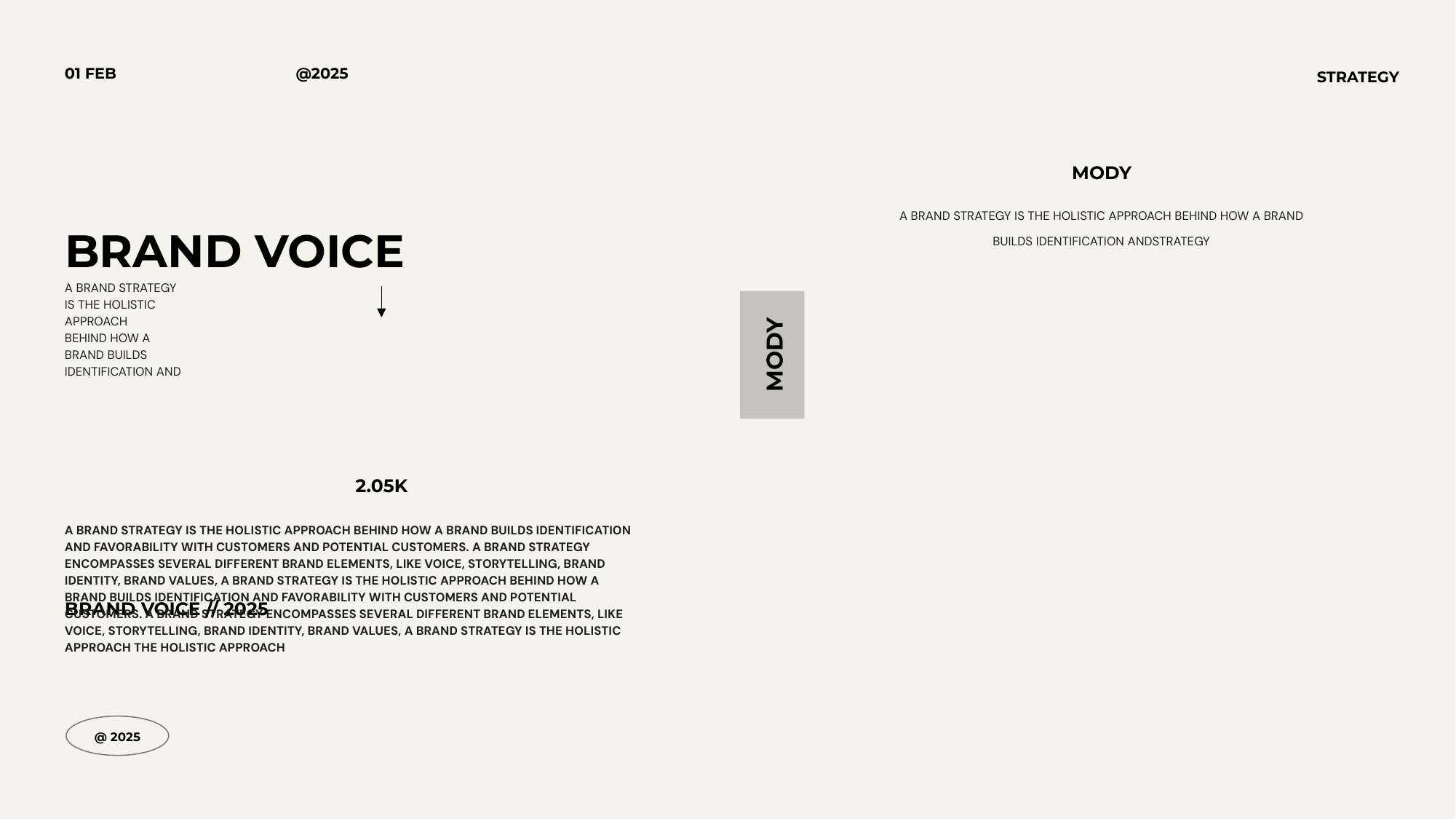

01 FEB
@2025
STRATEGY
BRAND VOICE
MODY
A BRAND STRATEGY IS THE HOLISTIC APPROACH BEHIND HOW A BRAND BUILDS IDENTIFICATION ANDSTRATEGY
A BRAND STRATEGY IS THE HOLISTIC APPROACH
BEHIND HOW A BRAND BUILDS IDENTIFICATION AND

MODY
2.05K
BRAND VOICE // 2025
A BRAND STRATEGY IS THE HOLISTIC APPROACH BEHIND HOW A BRAND BUILDS IDENTIFICATION AND FAVORABILITY WITH CUSTOMERS AND POTENTIAL CUSTOMERS. A BRAND STRATEGY ENCOMPASSES SEVERAL DIFFERENT BRAND ELEMENTS, LIKE VOICE, STORYTELLING, BRAND IDENTITY, BRAND VALUES, A BRAND STRATEGY IS THE HOLISTIC APPROACH BEHIND HOW A BRAND BUILDS IDENTIFICATION AND FAVORABILITY WITH CUSTOMERS AND POTENTIAL CUSTOMERS. A BRAND STRATEGY ENCOMPASSES SEVERAL DIFFERENT BRAND ELEMENTS, LIKE VOICE, STORYTELLING, BRAND IDENTITY, BRAND VALUES, A BRAND STRATEGY IS THE HOLISTIC APPROACH THE HOLISTIC APPROACH

@ 2025